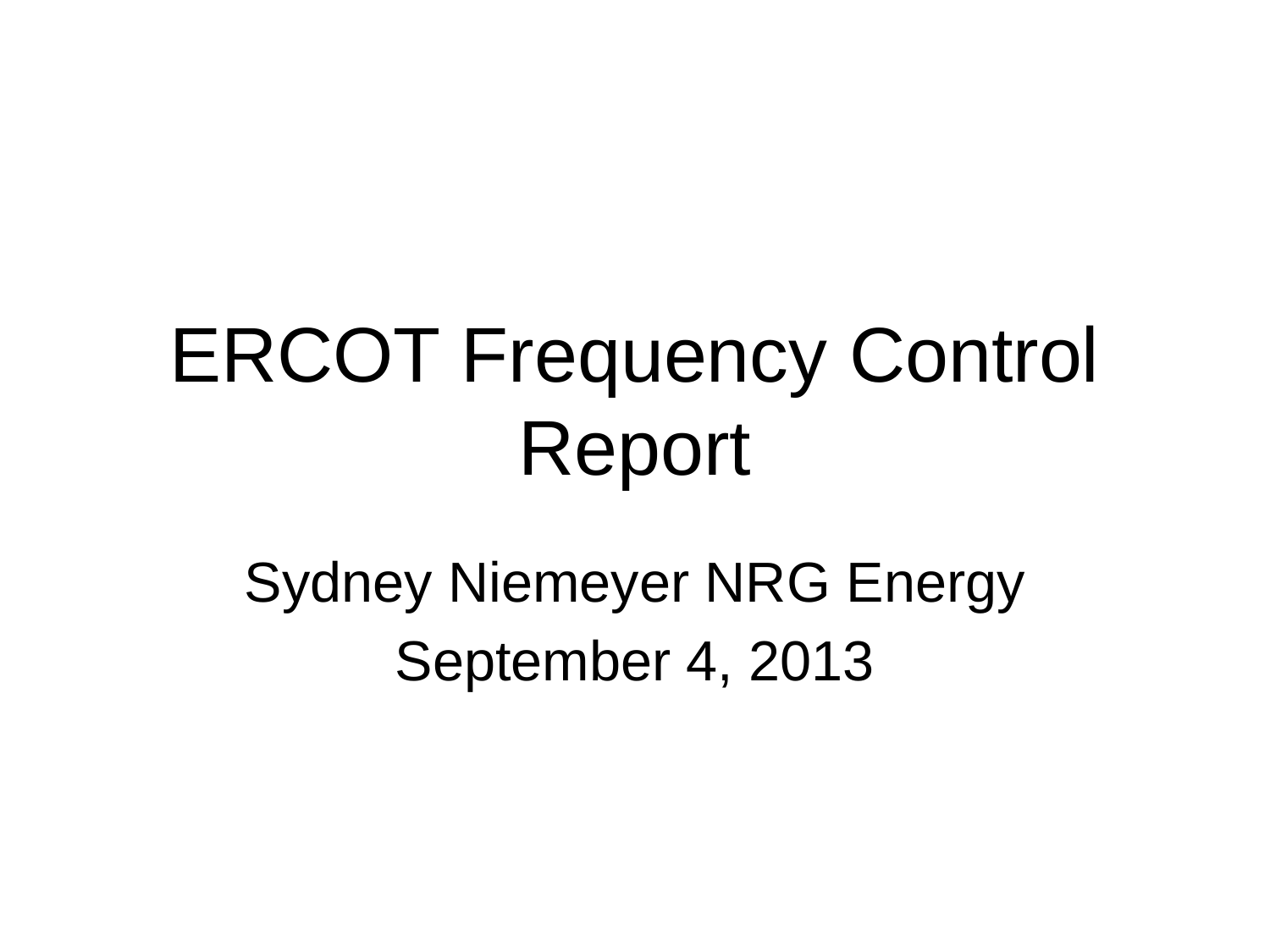

# ERCOT Frequency Control Report
Sydney Niemeyer NRG Energy
September 4, 2013